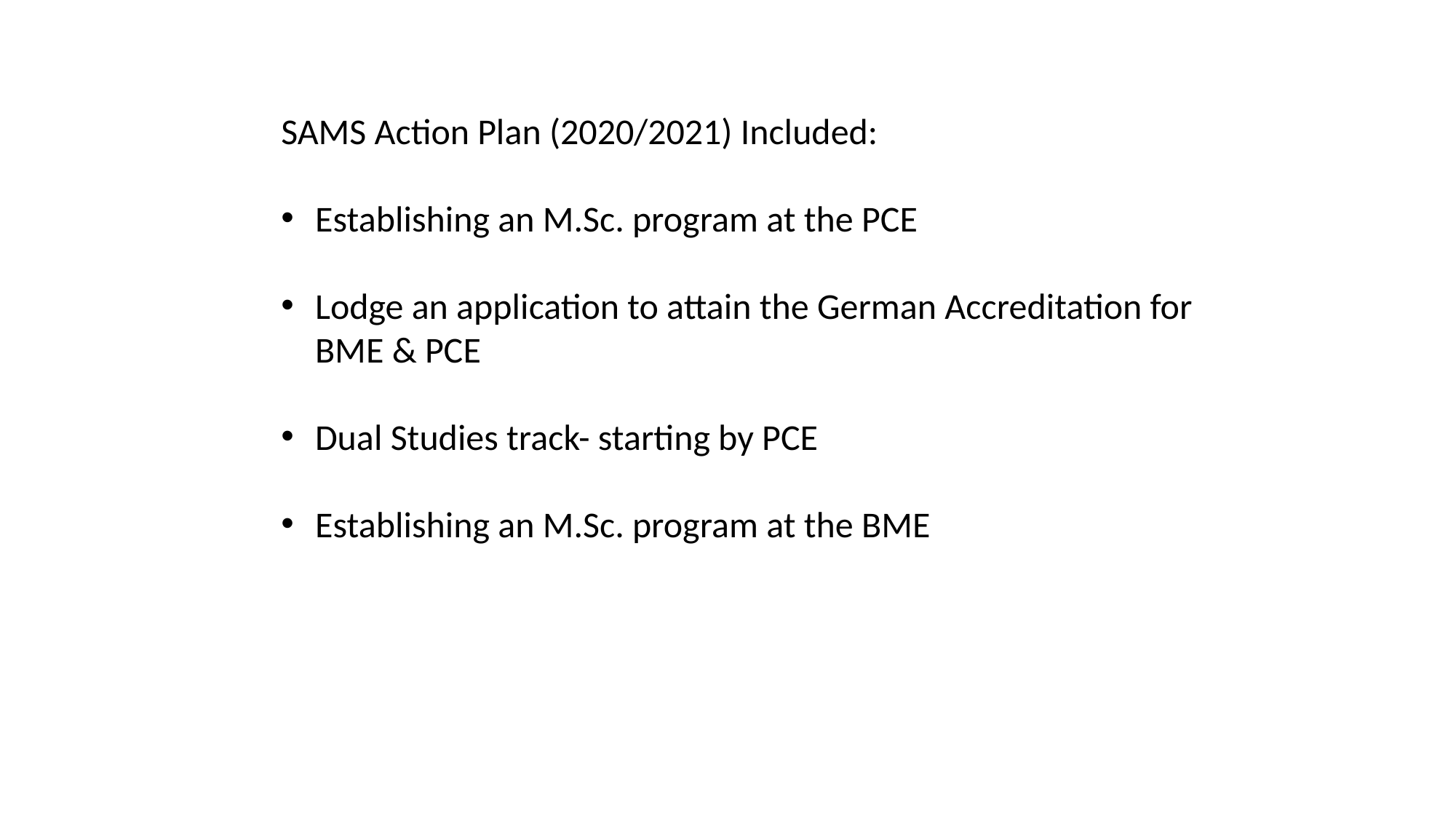

SAMS Action Plan (2020/2021) Included:

Establishing an M.Sc. program at the PCE

Lodge an application to attain the German Accreditation for BME & PCE

Dual Studies track- starting by PCE

Establishing an M.Sc. program at the BME